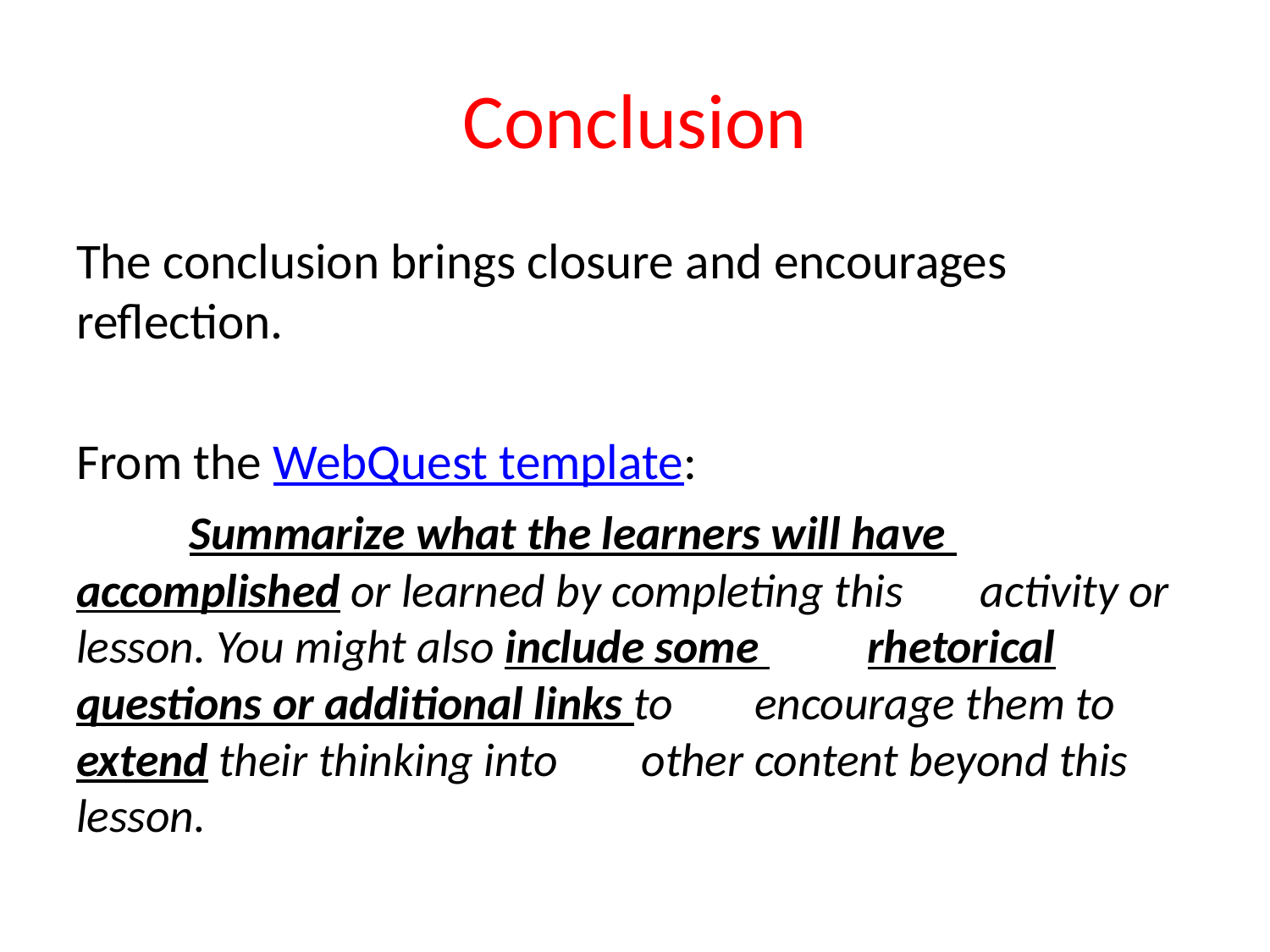

# Conclusion
The conclusion brings closure and encourages reflection.

From the WebQuest template:
	Summarize what the learners will have 	accomplished or learned by completing this 	activity or lesson. You might also include some 	rhetorical questions or additional links to 	encourage them to extend their thinking into 	other content beyond this lesson.